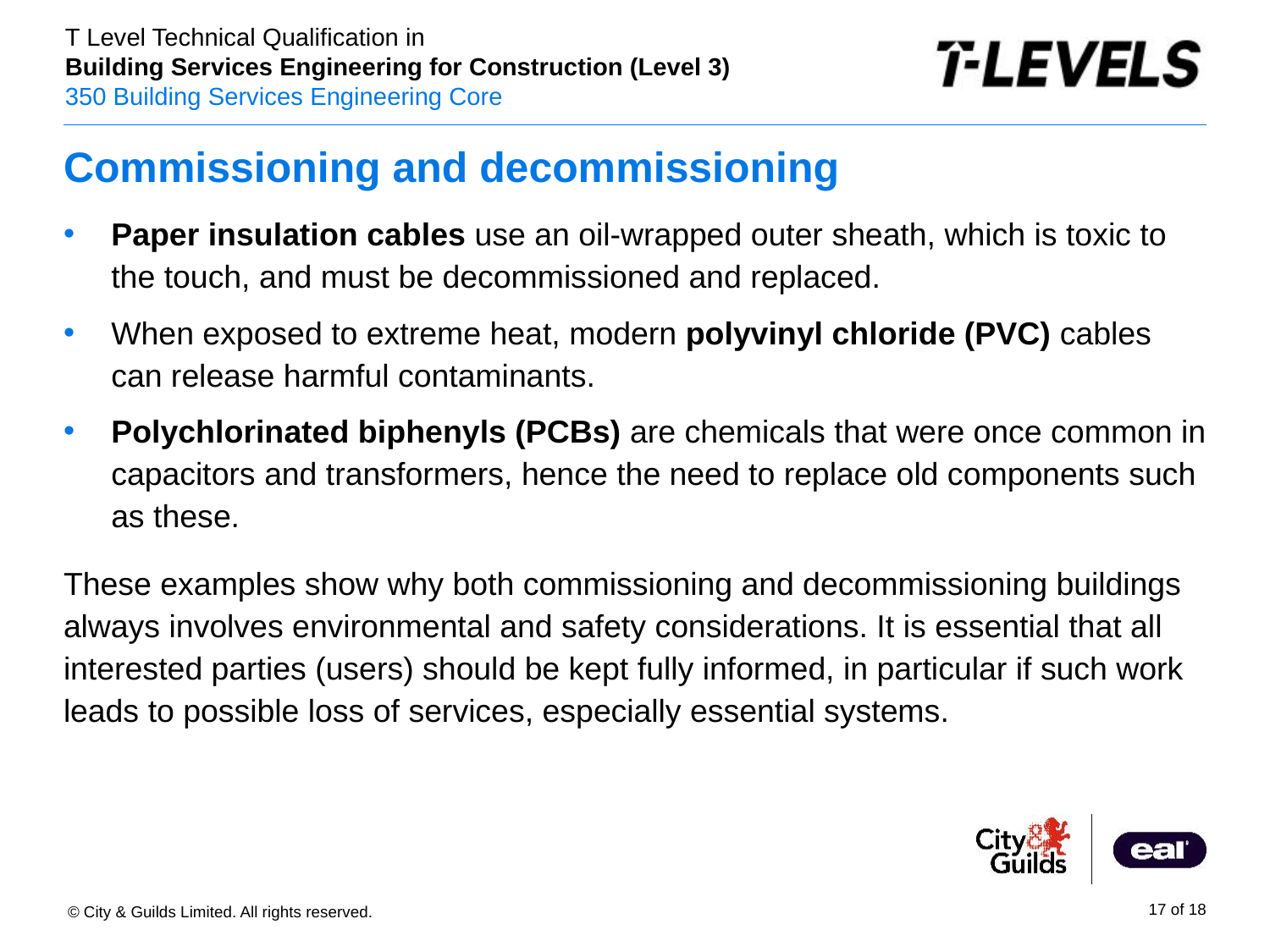

# Commissioning and decommissioning
Paper insulation cables use an oil-wrapped outer sheath, which is toxic to the touch, and must be decommissioned and replaced.
When exposed to extreme heat, modern polyvinyl chloride (PVC) cables can release harmful contaminants.
Polychlorinated biphenyls (PCBs) are chemicals that were once common in capacitors and transformers, hence the need to replace old components such as these.
These examples show why both commissioning and decommissioning buildings always involves environmental and safety considerations. It is essential that all interested parties (users) should be kept fully informed, in particular if such work leads to possible loss of services, especially essential systems.